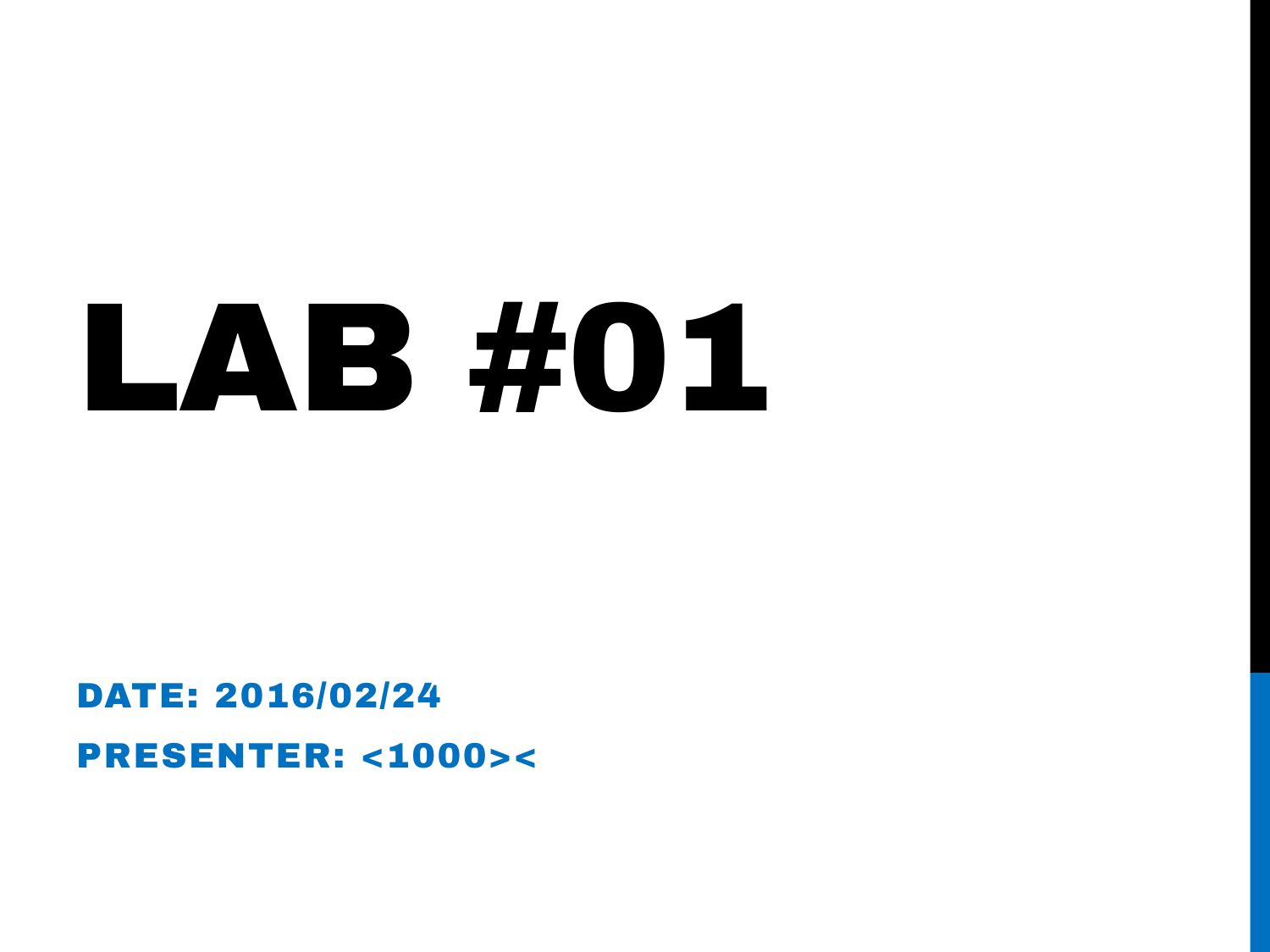

# Lab #01
Date: 2016/02/24
Presenter: <1000><